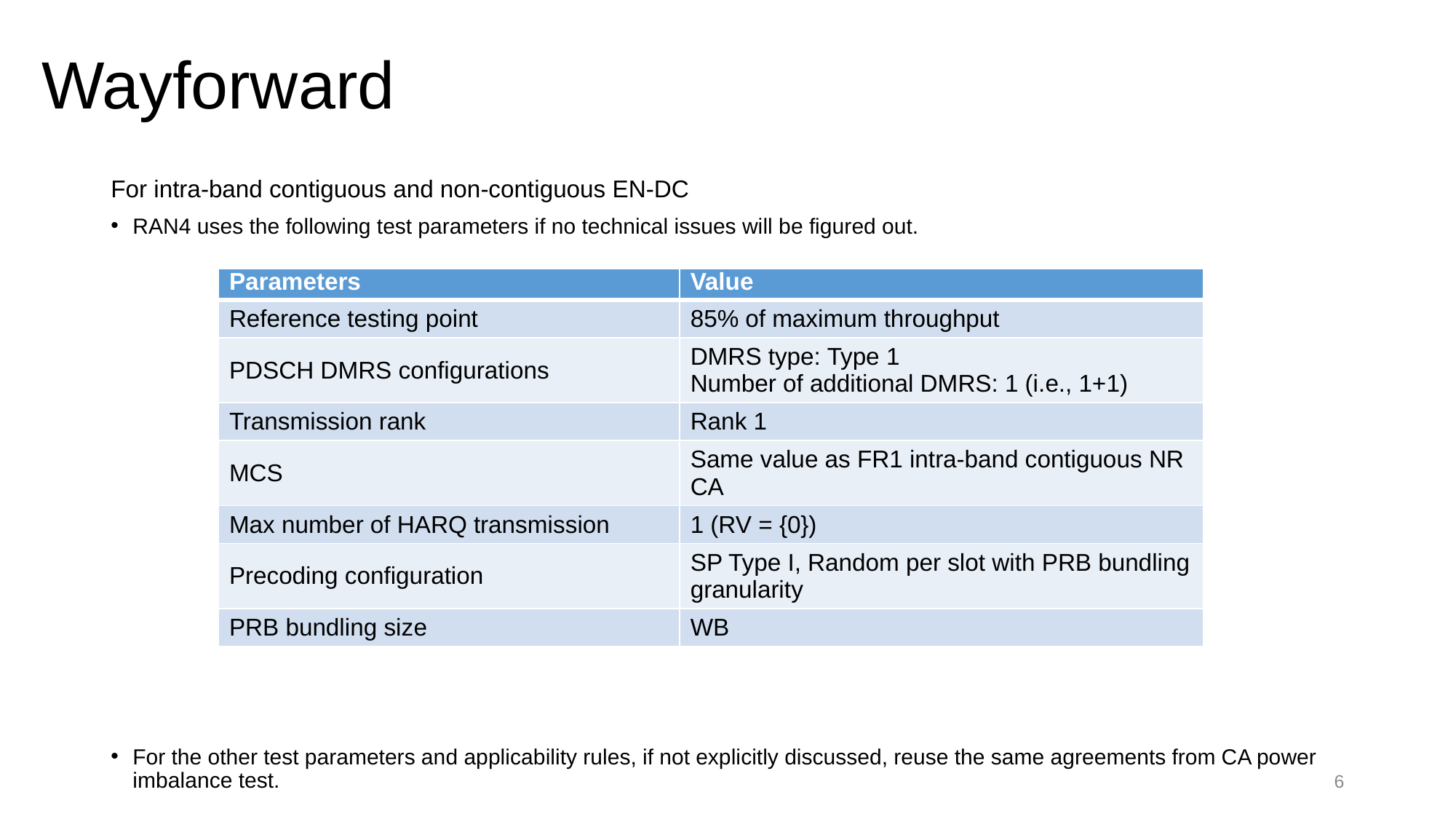

# Wayforward
For intra-band contiguous and non-contiguous EN-DC
RAN4 uses the following test parameters if no technical issues will be figured out.

For the other test parameters and applicability rules, if not explicitly discussed, reuse the same agreements from CA power imbalance test.

| Parameters | Value |
| --- | --- |
| Reference testing point | 85% of maximum throughput |
| PDSCH DMRS configurations | DMRS type: Type 1 Number of additional DMRS: 1 (i.e., 1+1) |
| Transmission rank | Rank 1 |
| MCS | Same value as FR1 intra-band contiguous NR CA |
| Max number of HARQ transmission | 1 (RV = {0}) |
| Precoding configuration | SP Type I, Random per slot with PRB bundling granularity |
| PRB bundling size | WB |

6